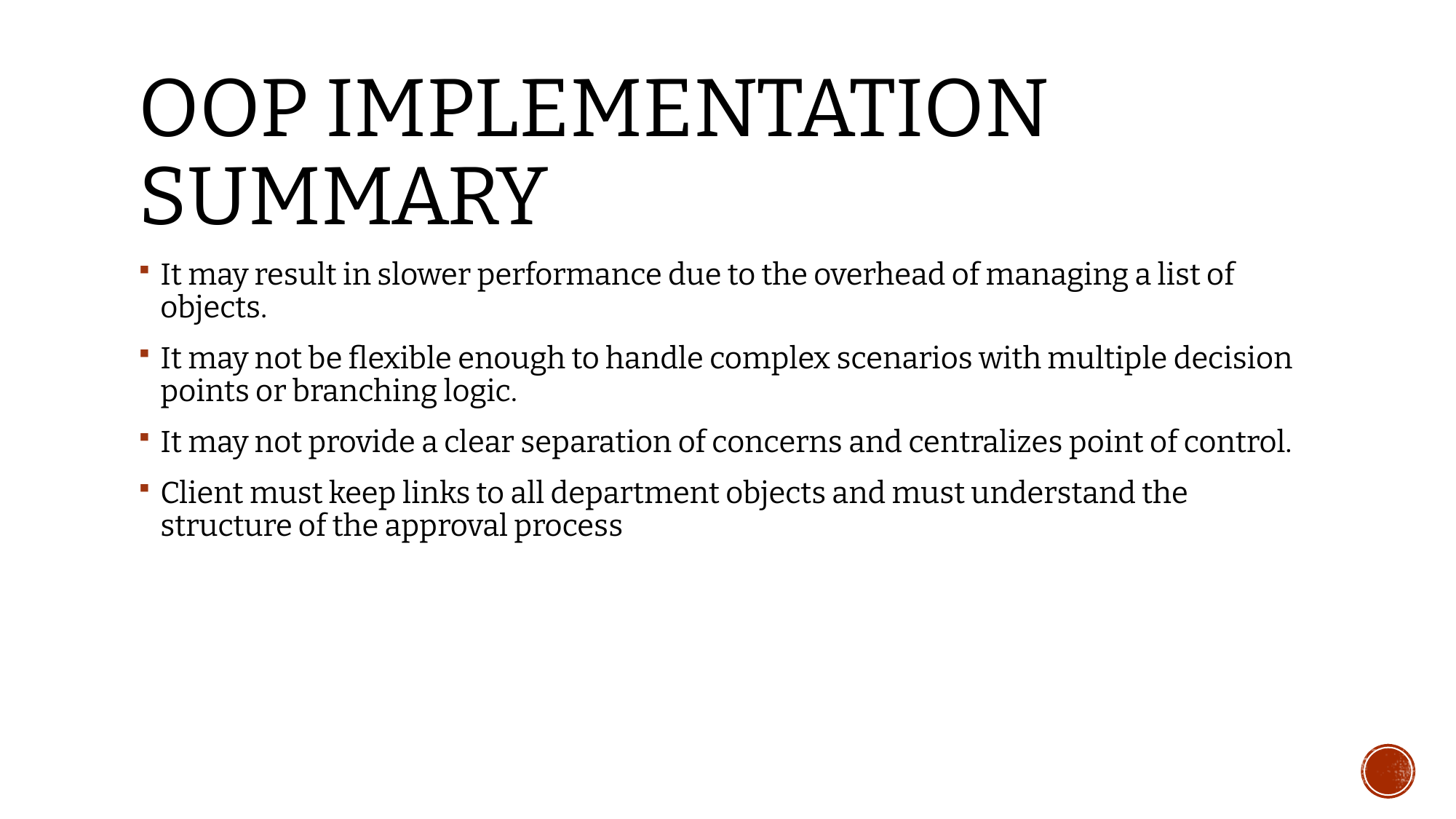

# OOP implementation summary
It may result in slower performance due to the overhead of managing a list of objects.
It may not be flexible enough to handle complex scenarios with multiple decision points or branching logic.
It may not provide a clear separation of concerns and centralizes point of control.
Client must keep links to all department objects and must understand the structure of the approval process